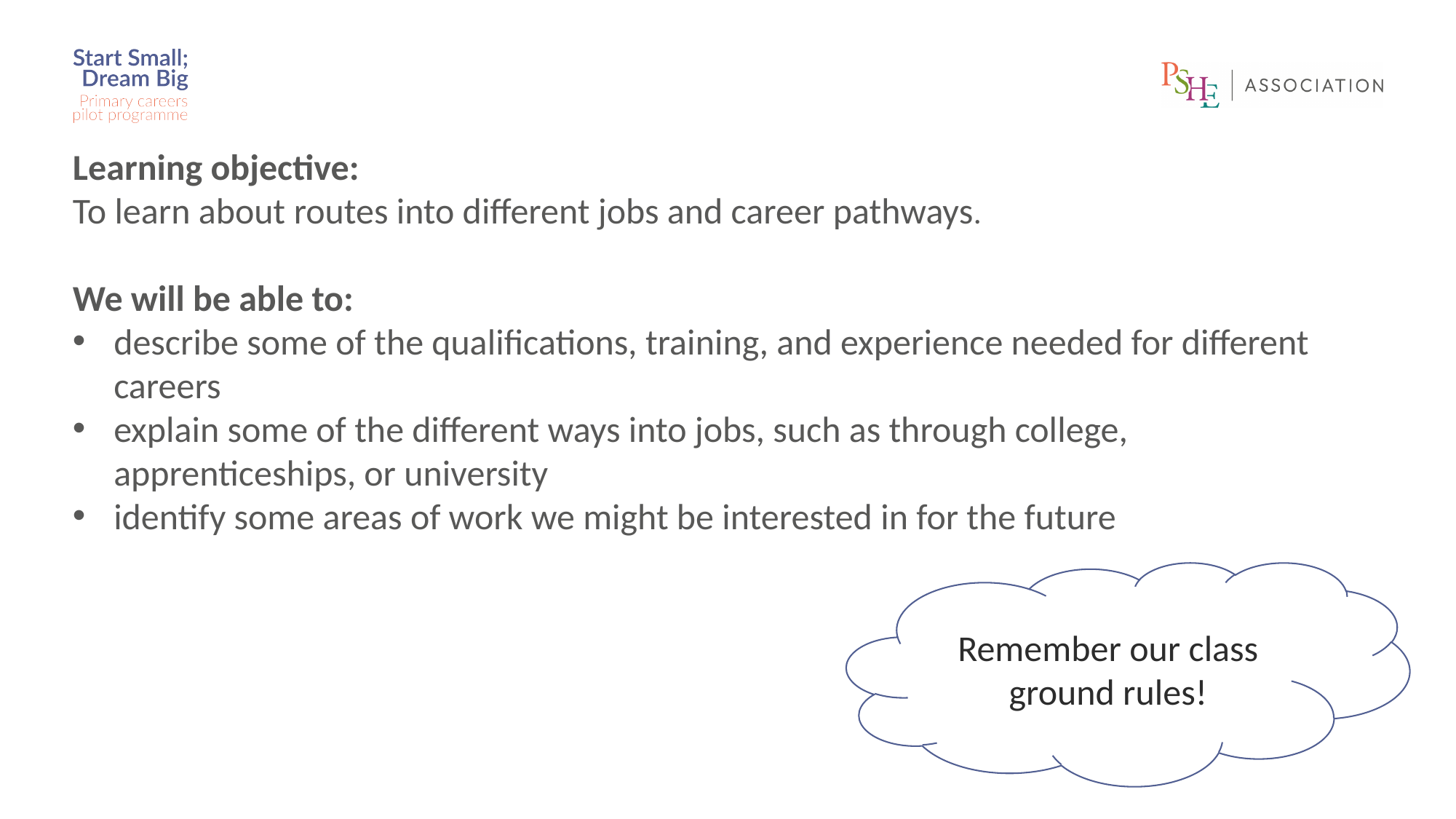

Learning objective:
To learn about routes into different jobs and career pathways.
We will be able to:
describe some of the qualifications, training, and experience needed for different careers
explain some of the different ways into jobs, such as through college, apprenticeships, or university
identify some areas of work we might be interested in for the future

Remember our class ground rules!